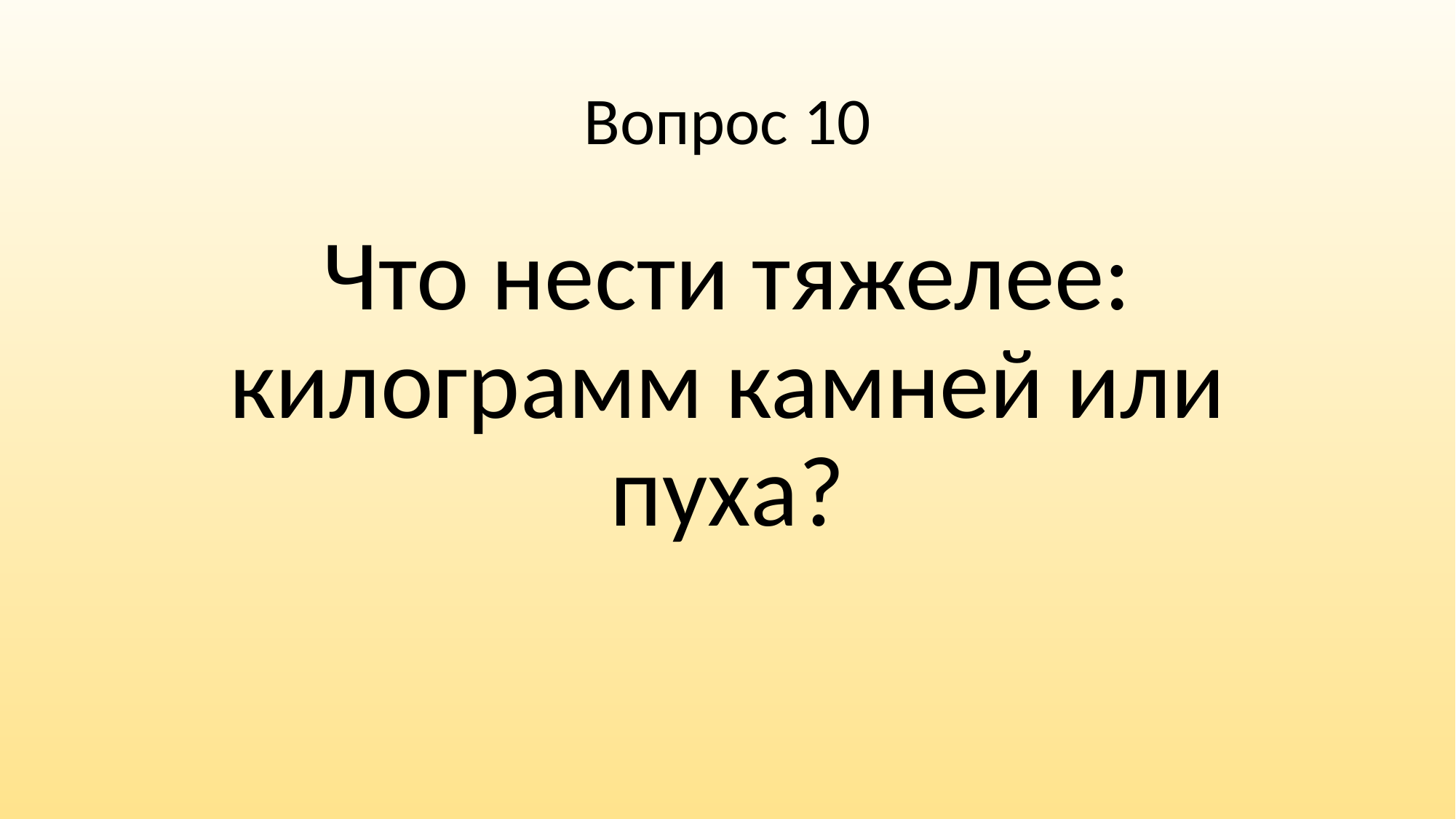

# Вопрос 10
Что нести тяжелее: килограмм камней или пуха?